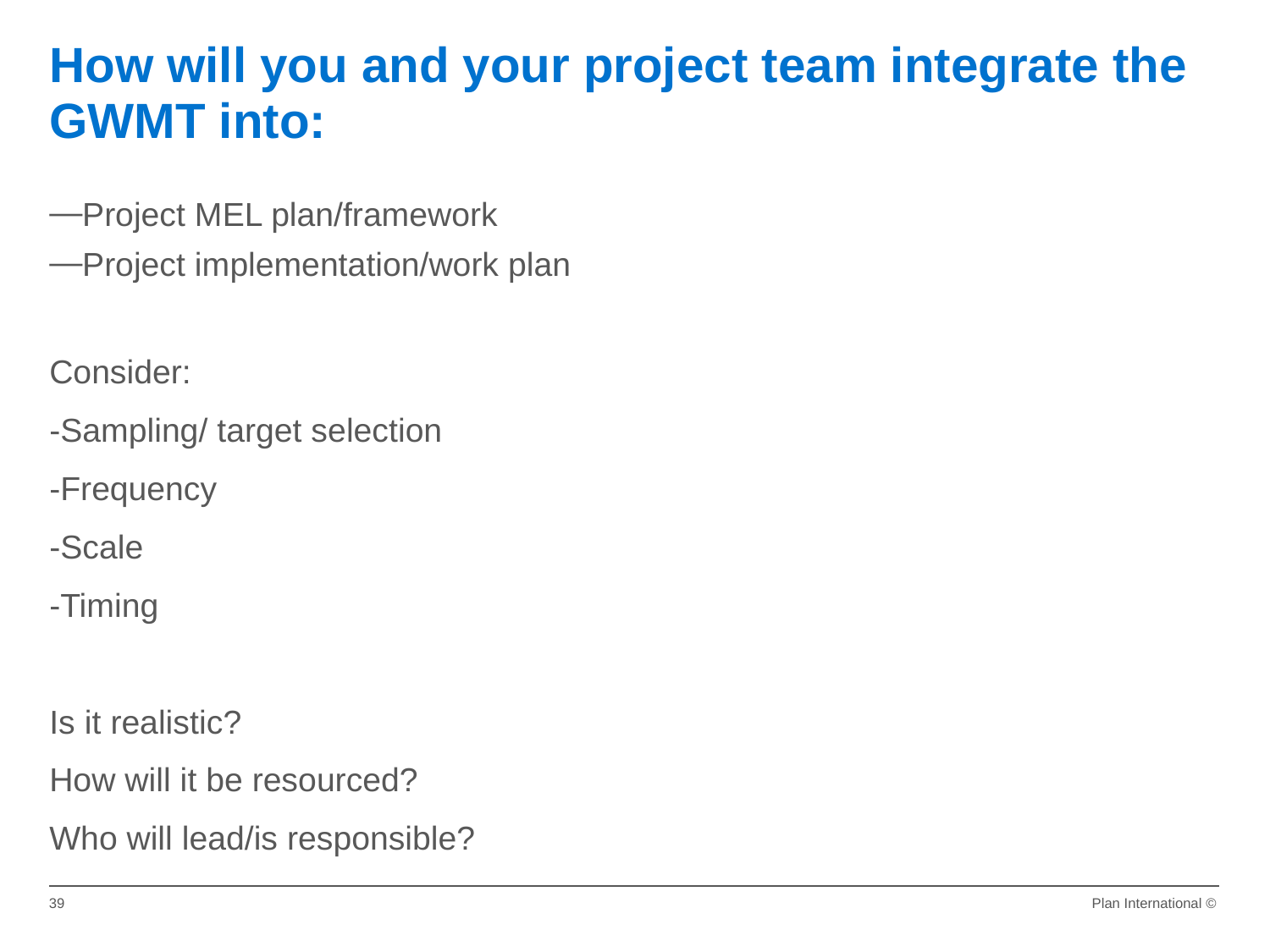

How will you and your project team integrate the GWMT into:
Project MEL plan/framework
Project implementation/work plan

Consider:
-Sampling/ target selection
-Frequency
-Scale
-Timing

Is it realistic?
How will it be resourced?
Who will lead/is responsible?
39